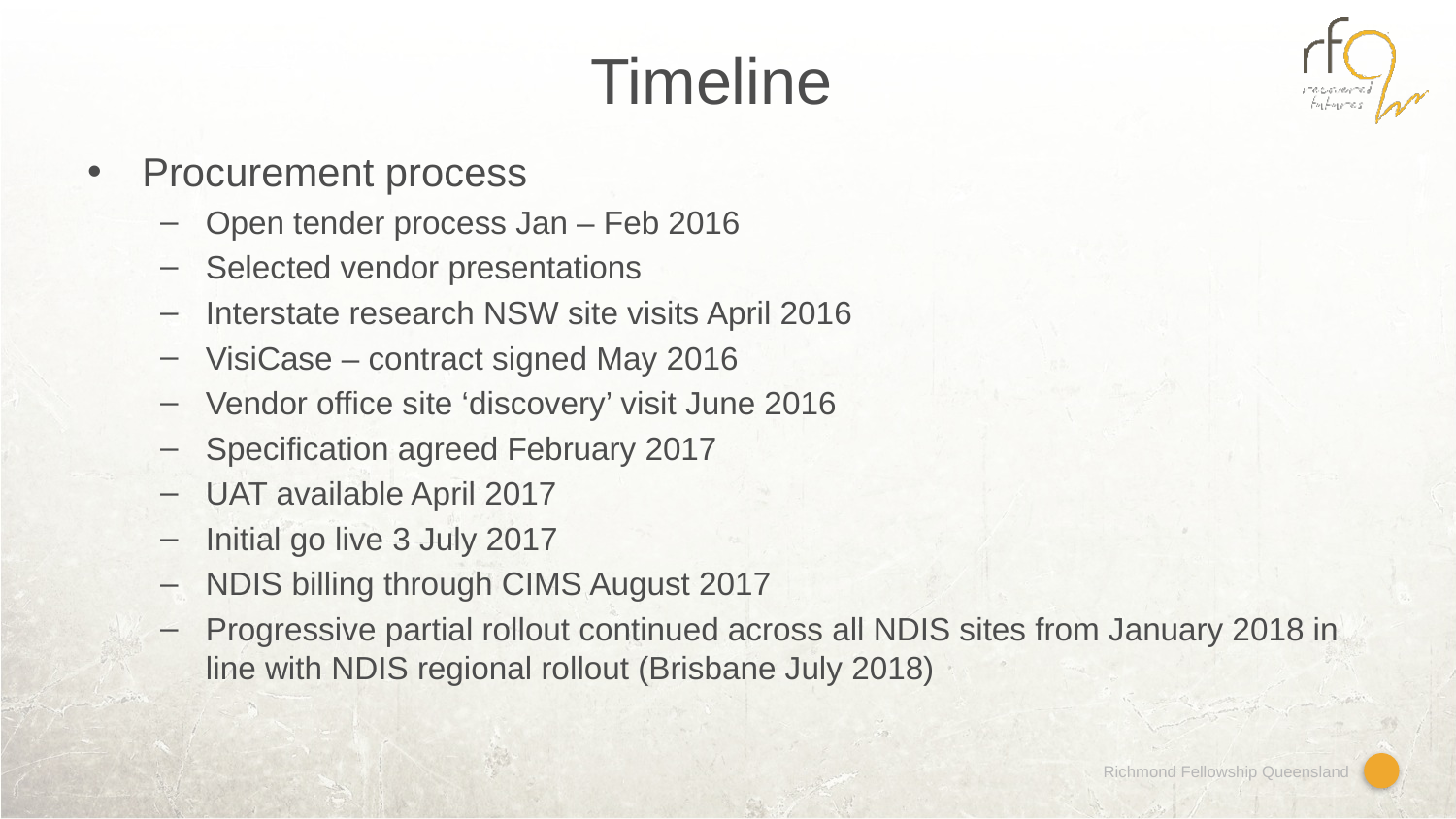

# Timeline
Procurement process
Open tender process Jan – Feb 2016
Selected vendor presentations
Interstate research NSW site visits April 2016
VisiCase – contract signed May 2016
Vendor office site ‘discovery’ visit June 2016
Specification agreed February 2017
UAT available April 2017
Initial go live 3 July 2017
NDIS billing through CIMS August 2017
Progressive partial rollout continued across all NDIS sites from January 2018 in line with NDIS regional rollout (Brisbane July 2018)